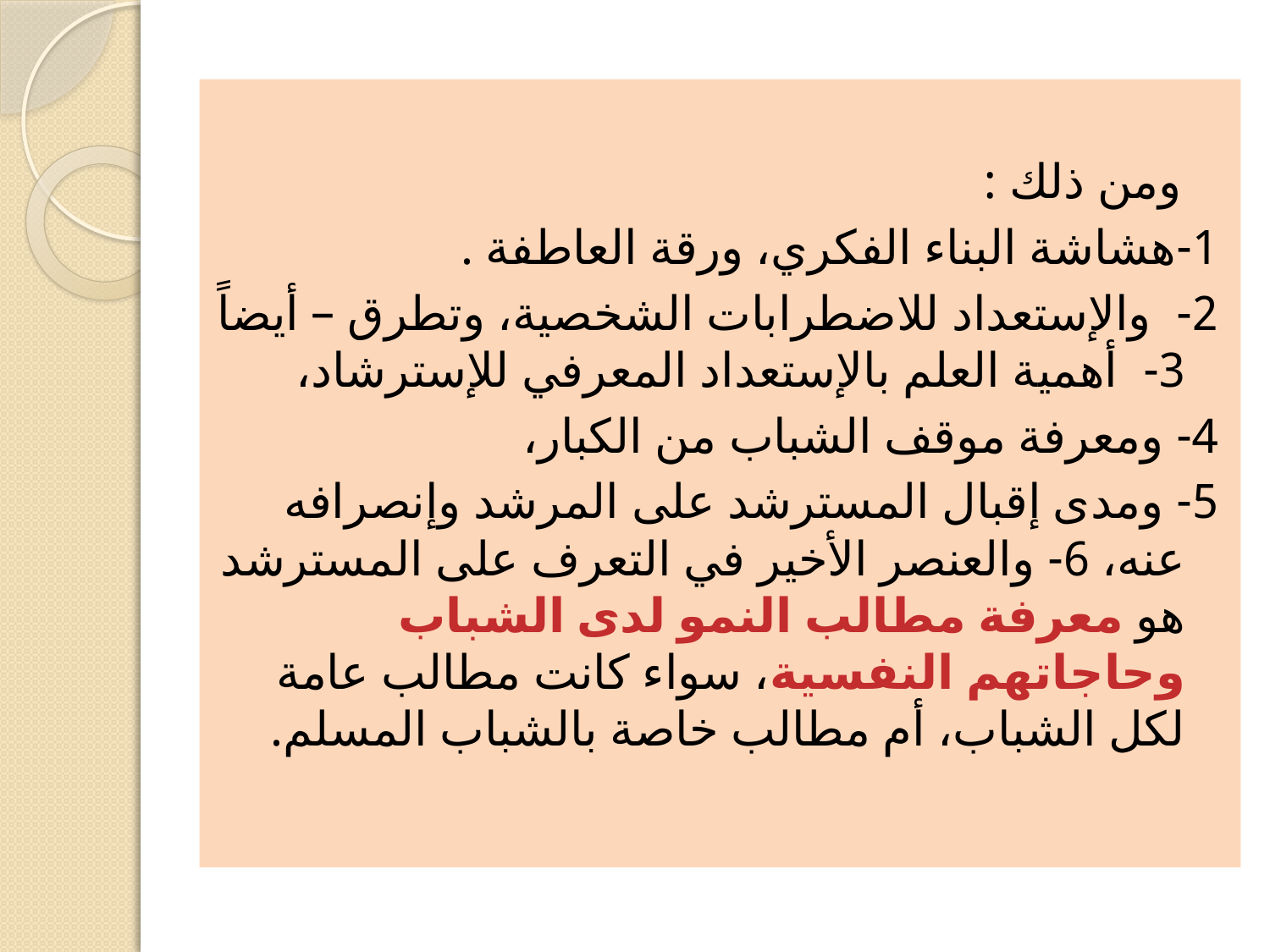

ومن ذلك :
1-هشاشة البناء الفكري، ورقة العاطفة .
2-  والإستعداد للاضطرابات الشخصية، وتطرق – أيضاً 3-  أهمية العلم بالإستعداد المعرفي للإسترشاد،
4- ومعرفة موقف الشباب من الكبار،
5- ومدى إقبال المسترشد على المرشد وإنصرافه عنه، 6- والعنصر الأخير في التعرف على المسترشد هو معرفة مطالب النمو لدى الشباب وحاجاتهم النفسية، سواء كانت مطالب عامة لكل الشباب، أم مطالب خاصة بالشباب المسلم.